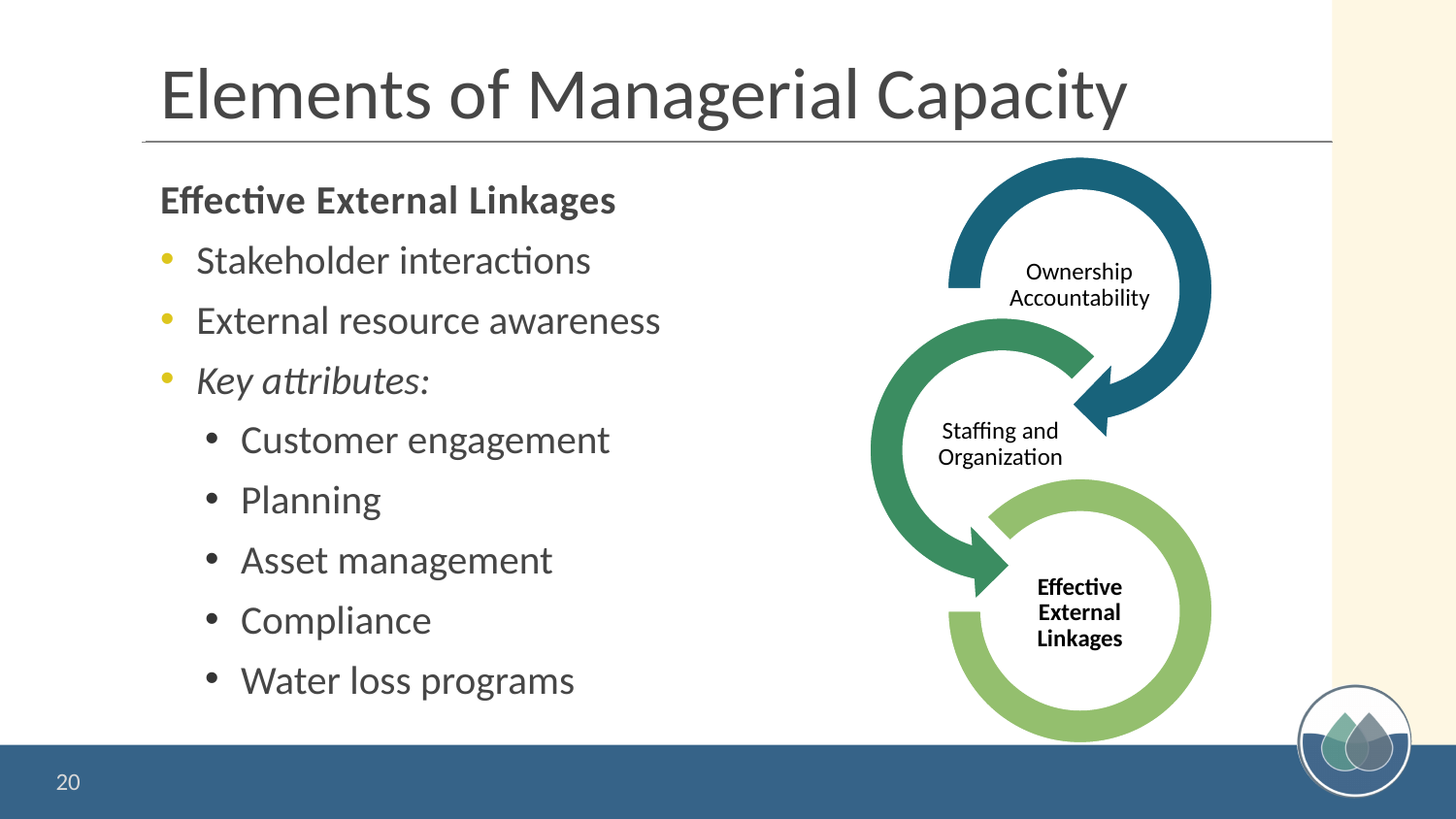

# Elements of Managerial Capacity
Ownership Accountability
Staffing and Organization
Effective External Linkages
Effective External Linkages
Stakeholder interactions
External resource awareness
Key attributes:
Customer engagement
Planning
Asset management
Compliance
Water loss programs
20